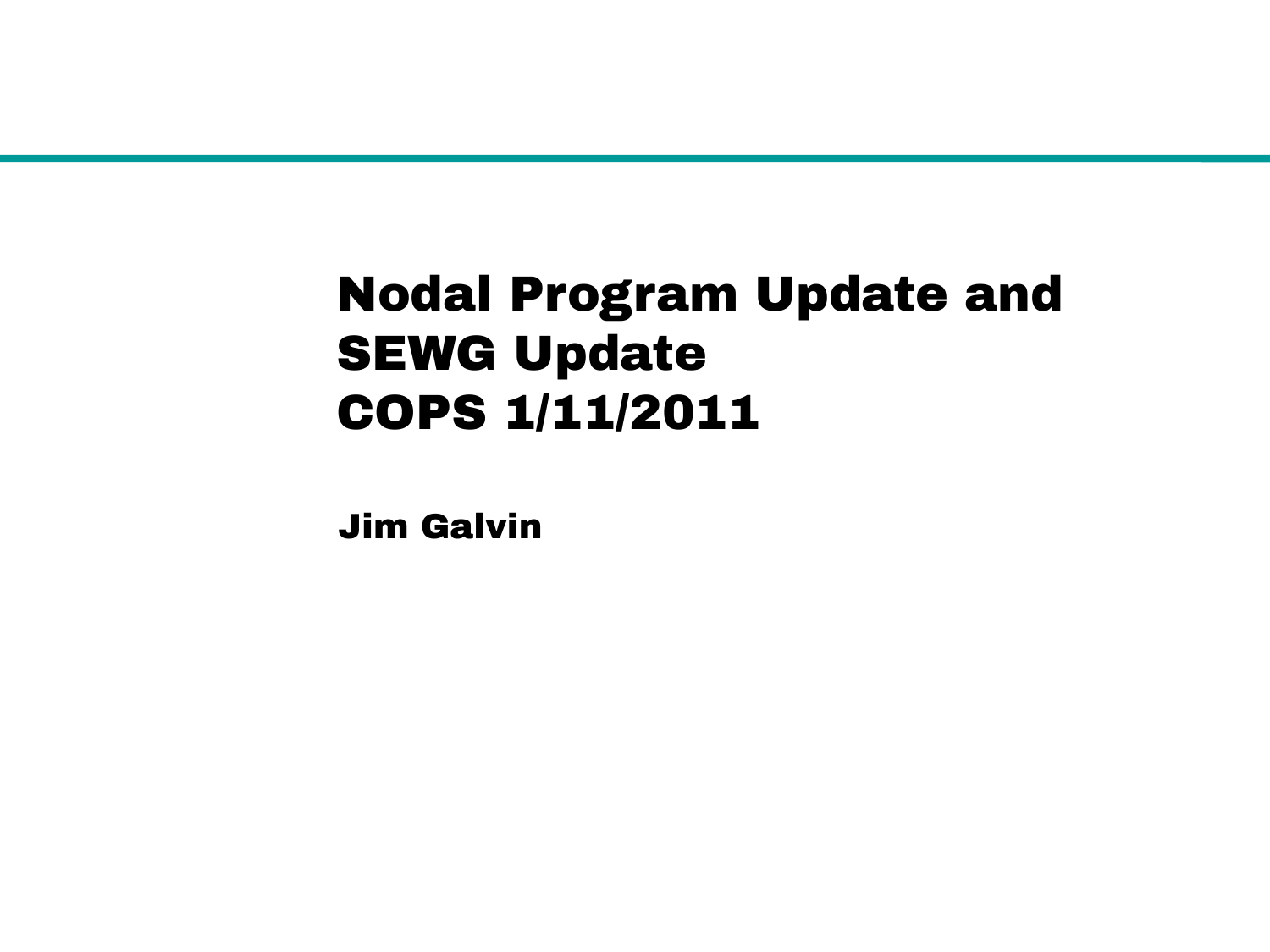

# Nodal Program Update and SEWG Update COPS 1/11/2011
Jim Galvin